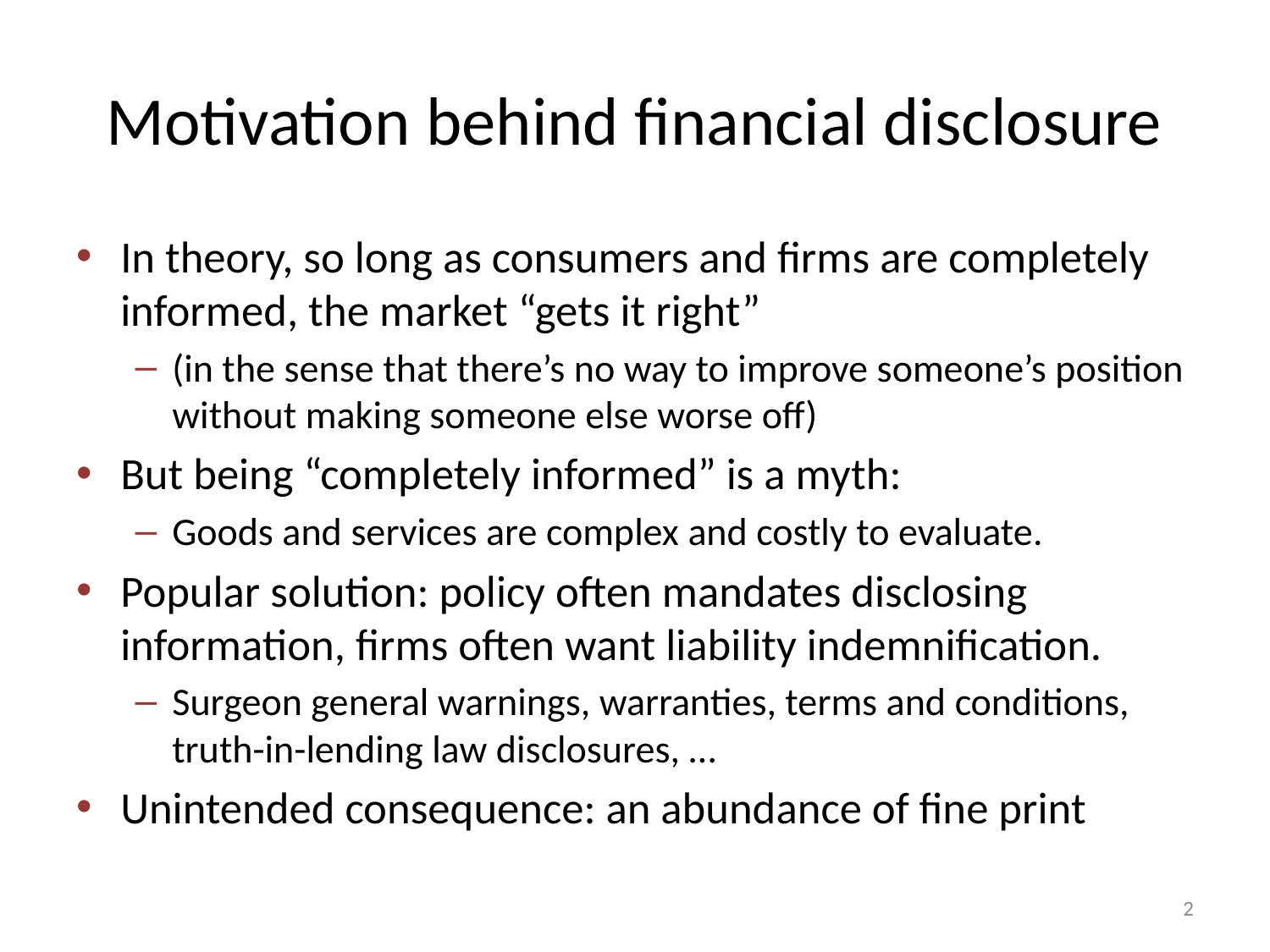

# Motivation behind financial disclosure
In theory, so long as consumers and firms are completely informed, the market “gets it right”
(in the sense that there’s no way to improve someone’s position without making someone else worse off)
But being “completely informed” is a myth:
Goods and services are complex and costly to evaluate.
Popular solution: policy often mandates disclosing information, firms often want liability indemnification.
Surgeon general warnings, warranties, terms and conditions, truth-in-lending law disclosures, …
Unintended consequence: an abundance of fine print
2